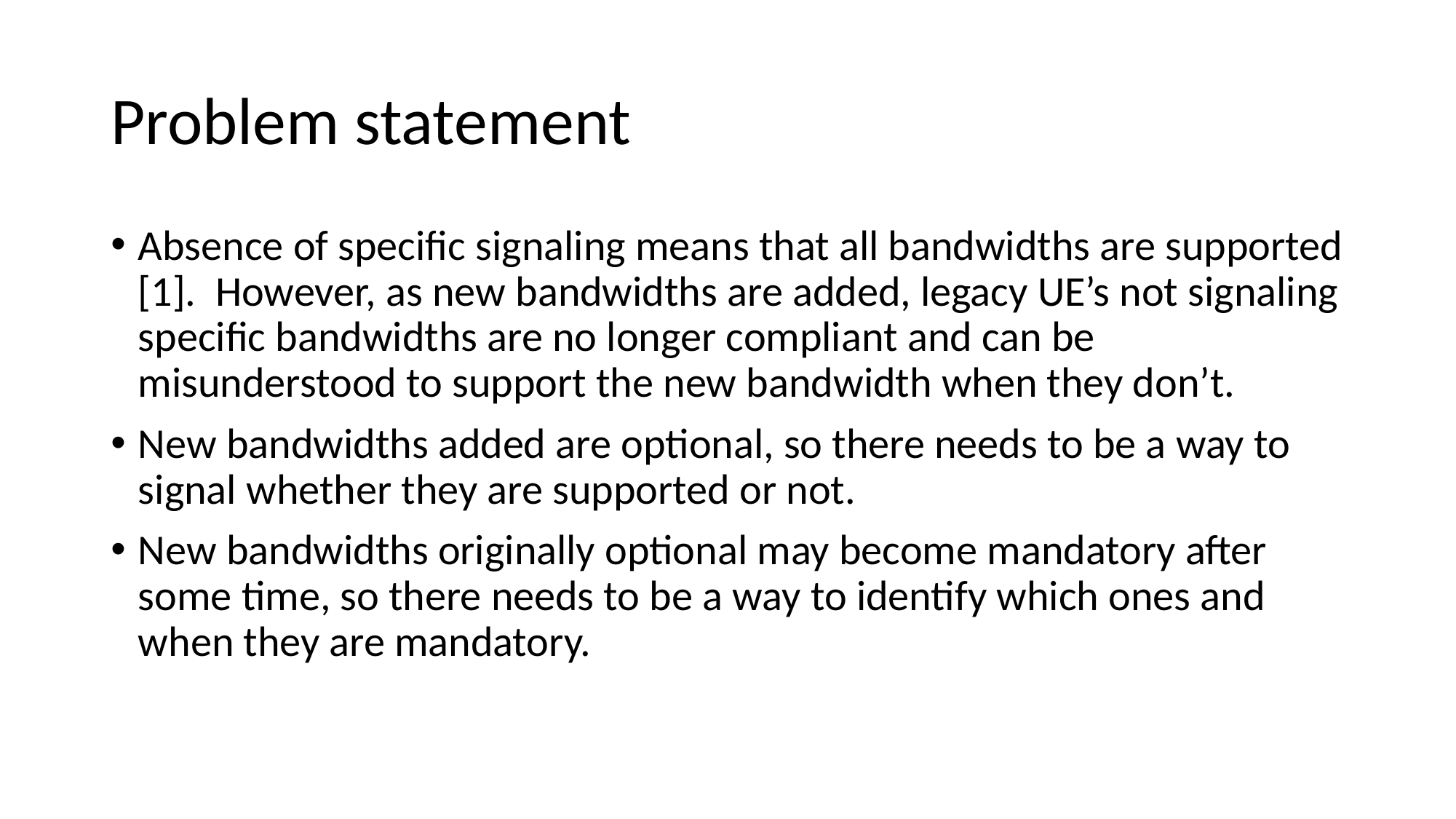

# Problem statement
Absence of specific signaling means that all bandwidths are supported [1].  However, as new bandwidths are added, legacy UE’s not signaling specific bandwidths are no longer compliant and can be misunderstood to support the new bandwidth when they don’t.
New bandwidths added are optional, so there needs to be a way to signal whether they are supported or not.
New bandwidths originally optional may become mandatory after some time, so there needs to be a way to identify which ones and when they are mandatory.